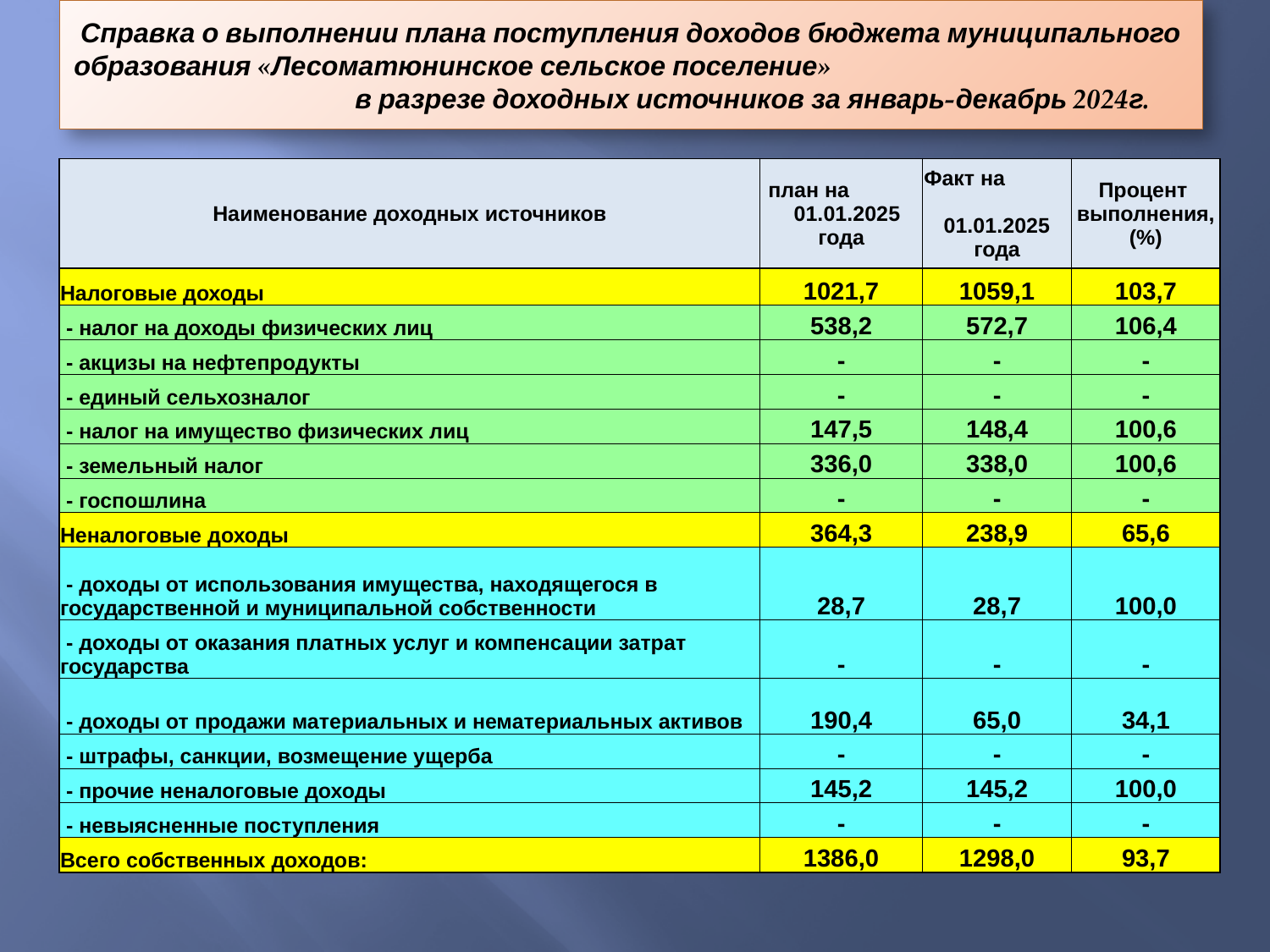

# Справка о выполнении плана поступления доходов бюджета муниципального образования «Лесоматюнинское сельское поселение»                                                                                       в разрезе доходных источников за январь-декабрь 2024г.
| Наименование доходных источников | план на 01.01.2025 года | Факт на 01.01.2025 года | Процент выполнения, (%) |
| --- | --- | --- | --- |
| Налоговые доходы | 1021,7 | 1059,1 | 103,7 |
| - налог на доходы физических лиц | 538,2 | 572,7 | 106,4 |
| - акцизы на нефтепродукты | - | - | - |
| - единый сельхозналог | - | - | - |
| - налог на имущество физических лиц | 147,5 | 148,4 | 100,6 |
| - земельный налог | 336,0 | 338,0 | 100,6 |
| - госпошлина | - | - | - |
| Неналоговые доходы | 364,3 | 238,9 | 65,6 |
| - доходы от использования имущества, находящегося в государственной и муниципальной собственности | 28,7 | 28,7 | 100,0 |
| - доходы от оказания платных услуг и компенсации затрат государства | - | - | - |
| - доходы от продажи материальных и нематериальных активов | 190,4 | 65,0 | 34,1 |
| - штрафы, санкции, возмещение ущерба | - | - | - |
| - прочие неналоговые доходы | 145,2 | 145,2 | 100,0 |
| - невыясненные поступления | - | - | - |
| Всего собственных доходов: | 1386,0 | 1298,0 | 93,7 |